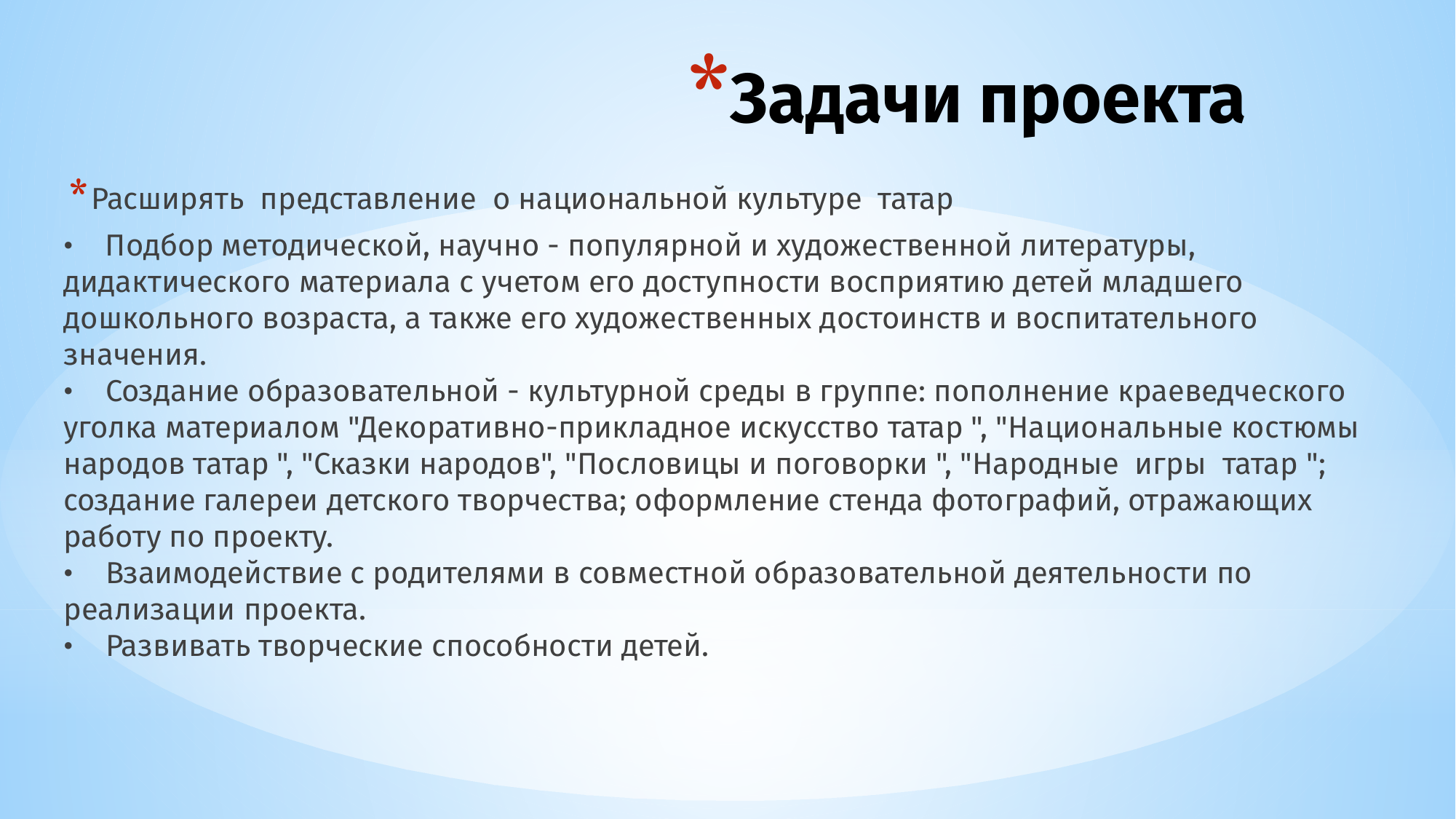

# Задачи проекта
Расширять  представление  о национальной культуре  татар
•    Подбор методической, научно - популярной и художественной литературы, дидактического материала с учетом его доступности восприятию детей младшего дошкольного возраста, а также его художественных достоинств и воспитательного значения.
•    Создание образовательной - культурной среды в группе: пополнение краеведческого уголка материалом "Декоративно-прикладное искусство татар ", "Национальные костюмы народов татар ", "Сказки народов", "Пословицы и поговорки ", "Народные  игры  татар "; создание галереи детского творчества; оформление стенда фотографий, отражающих работу по проекту.
•    Взаимодействие с родителями в совместной образовательной деятельности по реализации проекта.
•    Развивать творческие способности детей.